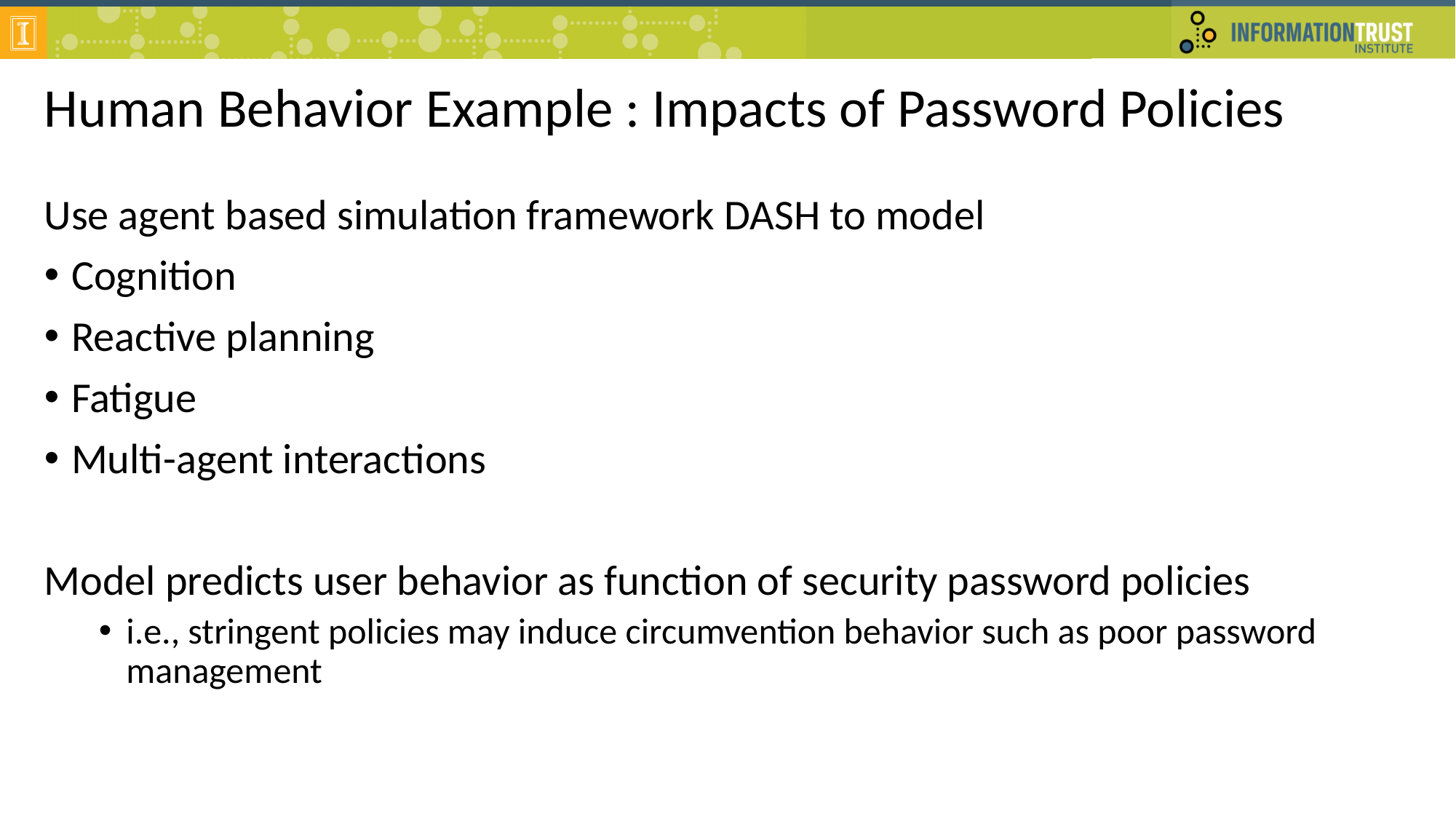

# Human Behavior Example : Impacts of Password Policies
Use agent based simulation framework DASH to model
Cognition
Reactive planning
Fatigue
Multi-agent interactions

Model predicts user behavior as function of security password policies
i.e., stringent policies may induce circumvention behavior such as poor password management